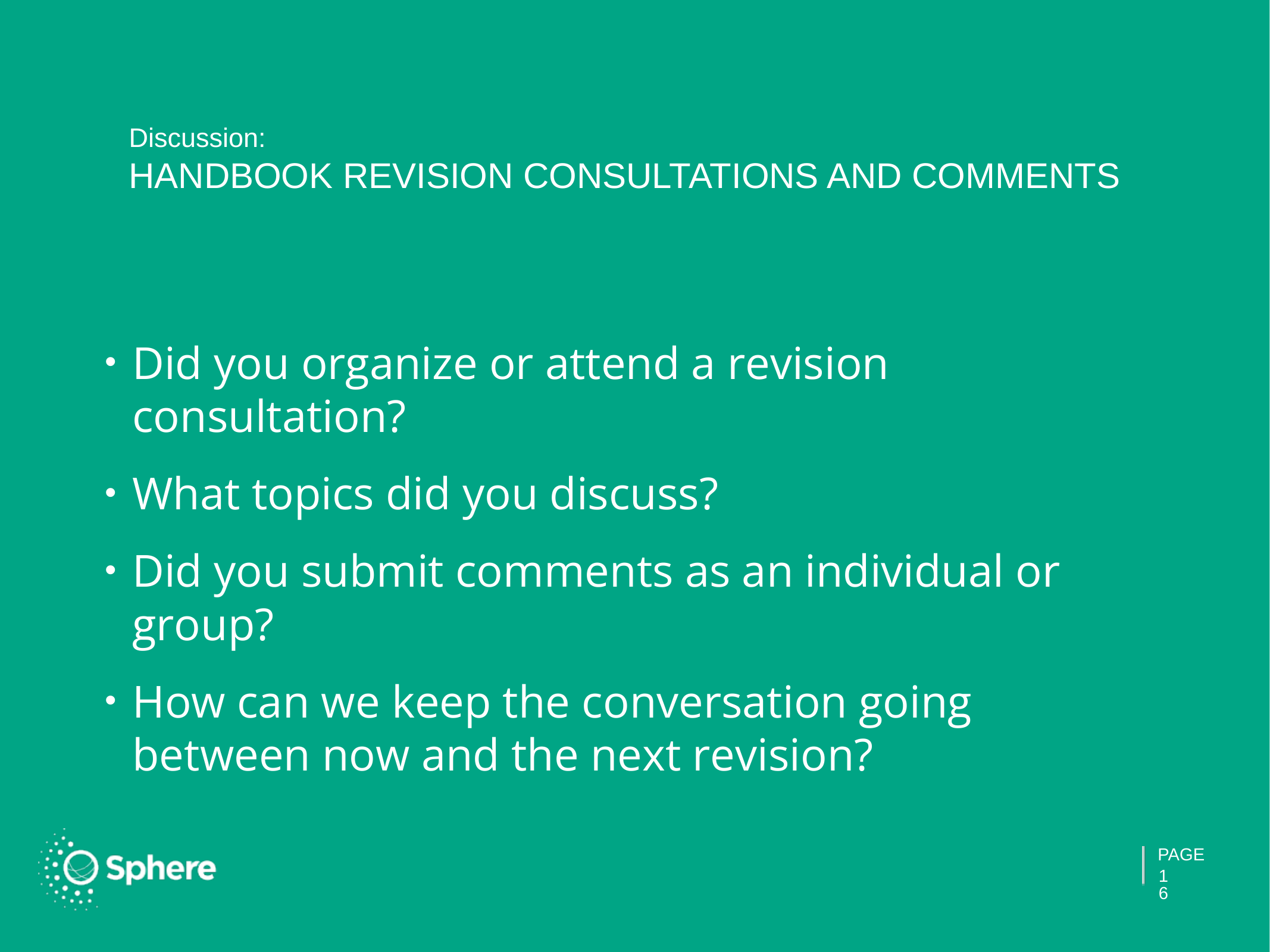

# Discussion: HANDBOOK REVISION CONSULTATIONS and comments
Did you organize or attend a revision consultation?
What topics did you discuss?
Did you submit comments as an individual or group?
How can we keep the conversation going between now and the next revision?
16